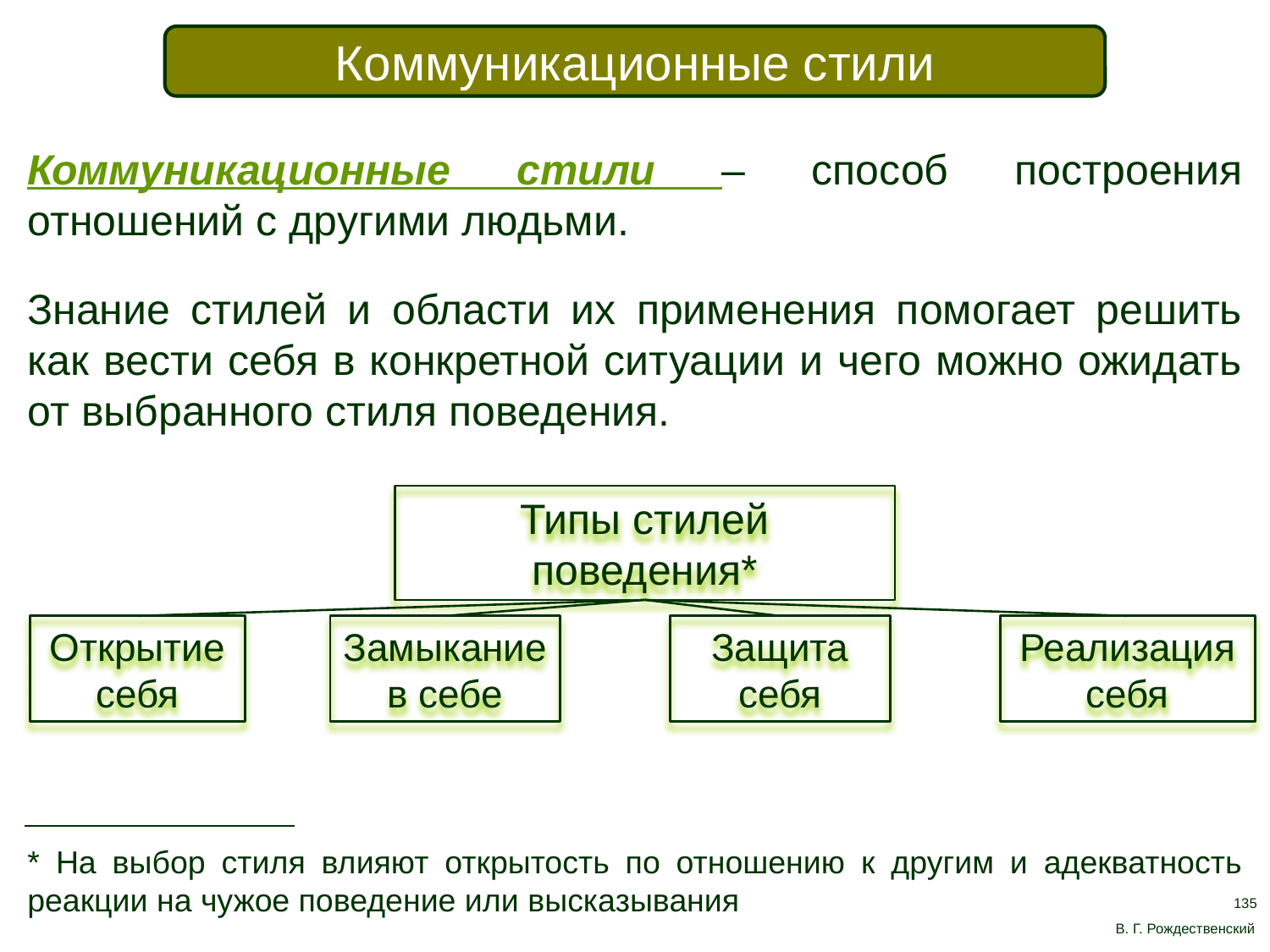

Коммуникационные стили
Коммуникационные стили – способ построения отношений с другими людьми.
Знание стилей и области их применения помогает решить как вести себя в конкретной ситуации и чего можно ожидать от выбранного стиля поведения.
Типы стилей поведения*
Открытие себя
Замыкание в себе
Защита себя
Реализация себя
* На выбор стиля влияют открытость по отношению к другим и адекватность реакции на чужое поведение или высказывания
135
В. Г. Рождественский